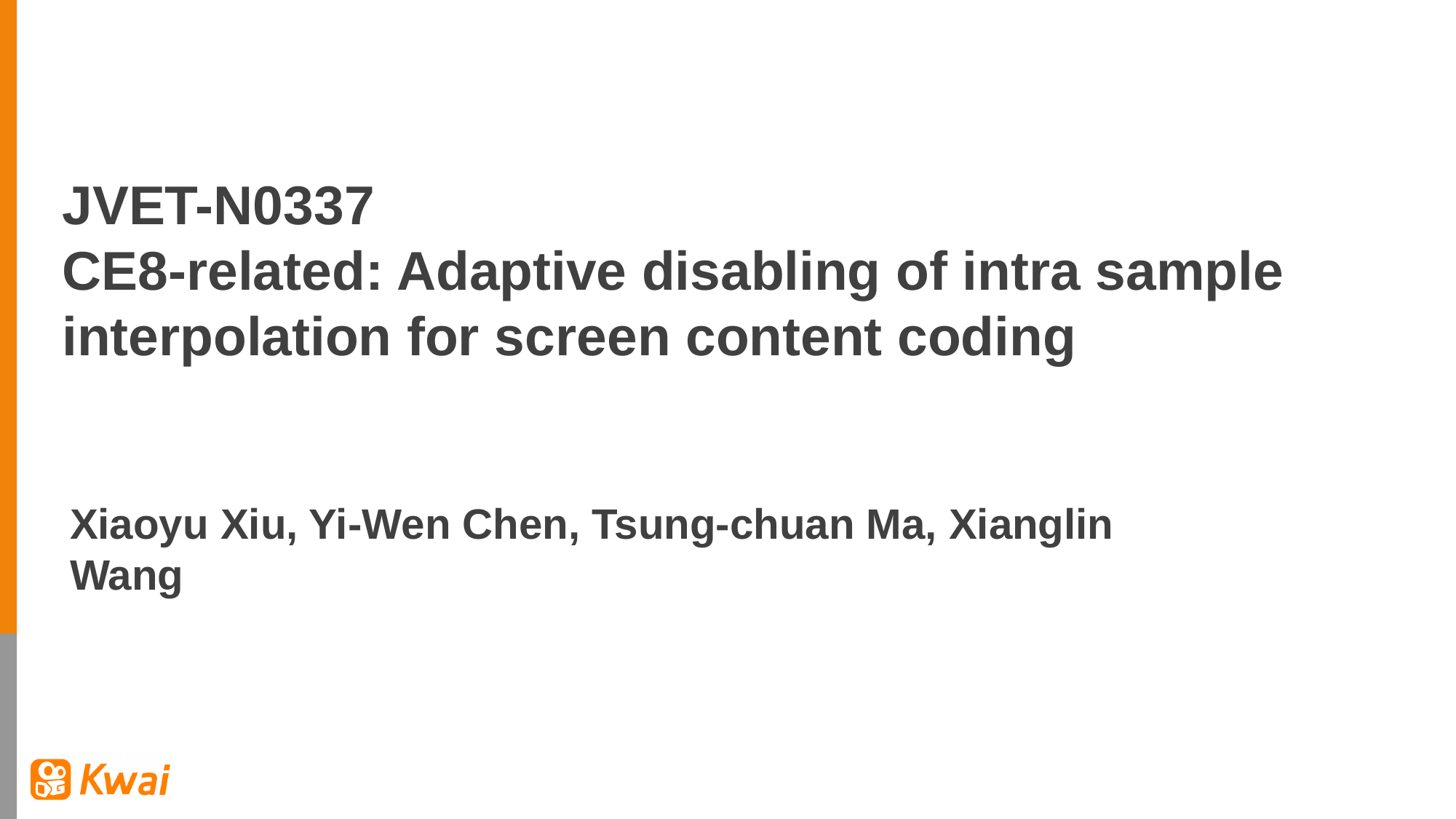

JVET-N0337
CE8-related: Adaptive disabling of intra sample interpolation for screen content coding
Xiaoyu Xiu, Yi-Wen Chen, Tsung-chuan Ma, Xianglin Wang